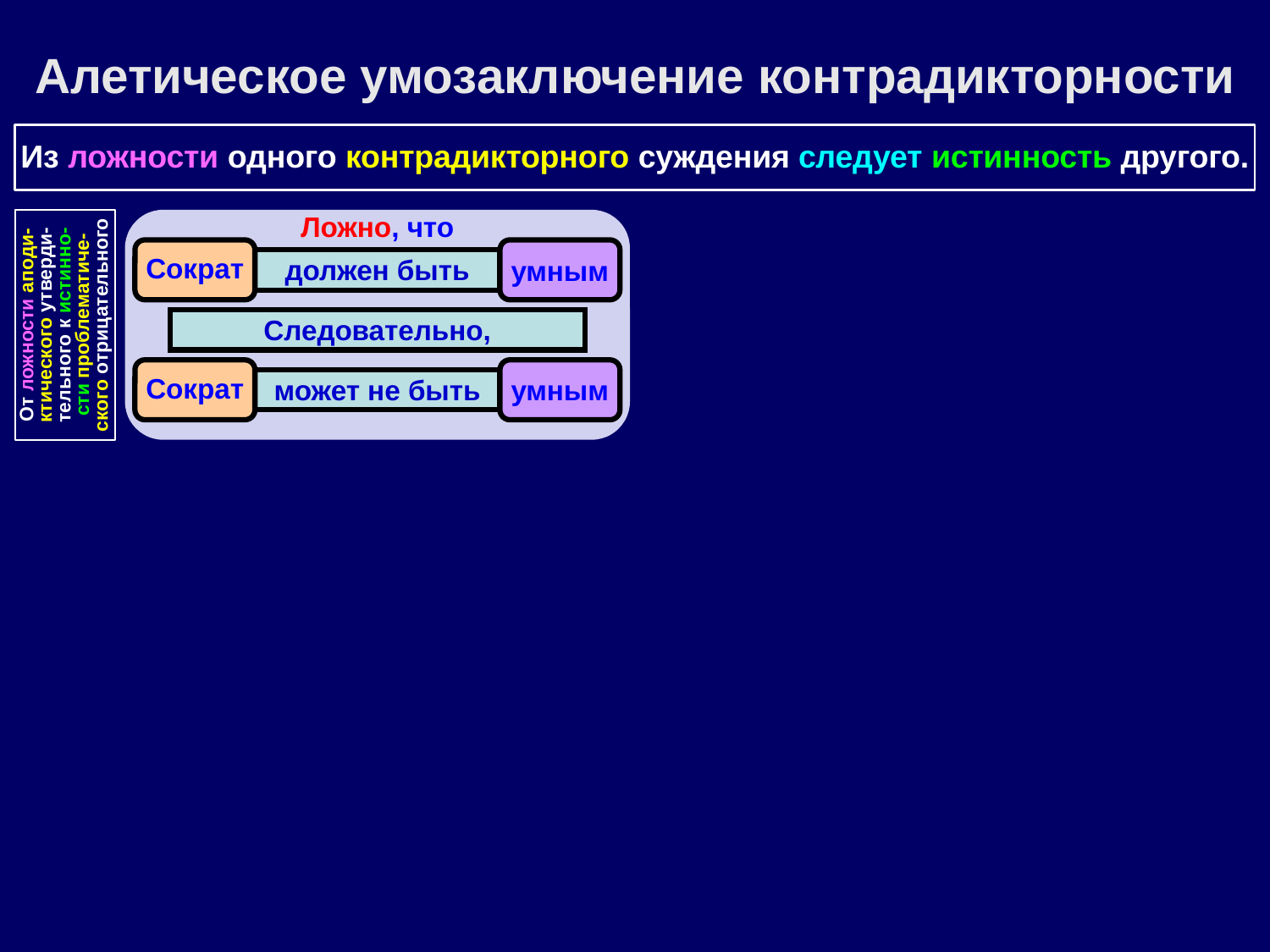

Алетическое умозаключение контрадикторности
Из ложности одного контрадикторного суждения следует истинность другого.
Ложно, что
Сократ
умным
должен быть
От ложности аподи-ктического утверди-тельного к истинно-сти проблематиче-ского отрицательного
Следовательно,
Сократ
умным
может не быть